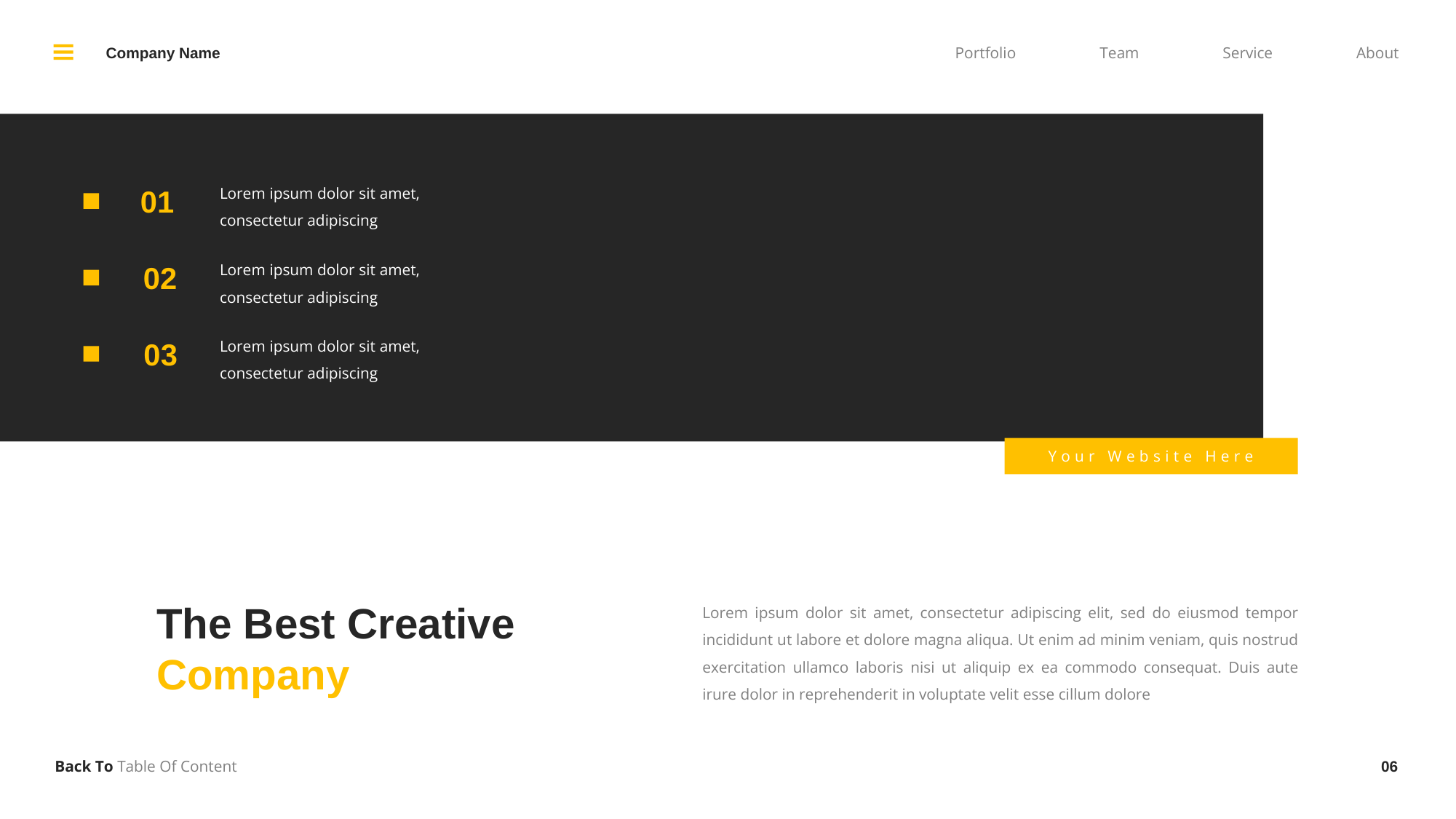

Company Name
Portfolio
Team
Service
About

Lorem ipsum dolor sit amet, consectetur adipiscing
01

Lorem ipsum dolor sit amet, consectetur adipiscing
02

Lorem ipsum dolor sit amet, consectetur adipiscing
03

Your Website Here
Lorem ipsum dolor sit amet, consectetur adipiscing elit, sed do eiusmod tempor incididunt ut labore et dolore magna aliqua. Ut enim ad minim veniam, quis nostrud exercitation ullamco laboris nisi ut aliquip ex ea commodo consequat. Duis aute irure dolor in reprehenderit in voluptate velit esse cillum dolore
The Best Creative Company
06
Back To Table Of Content